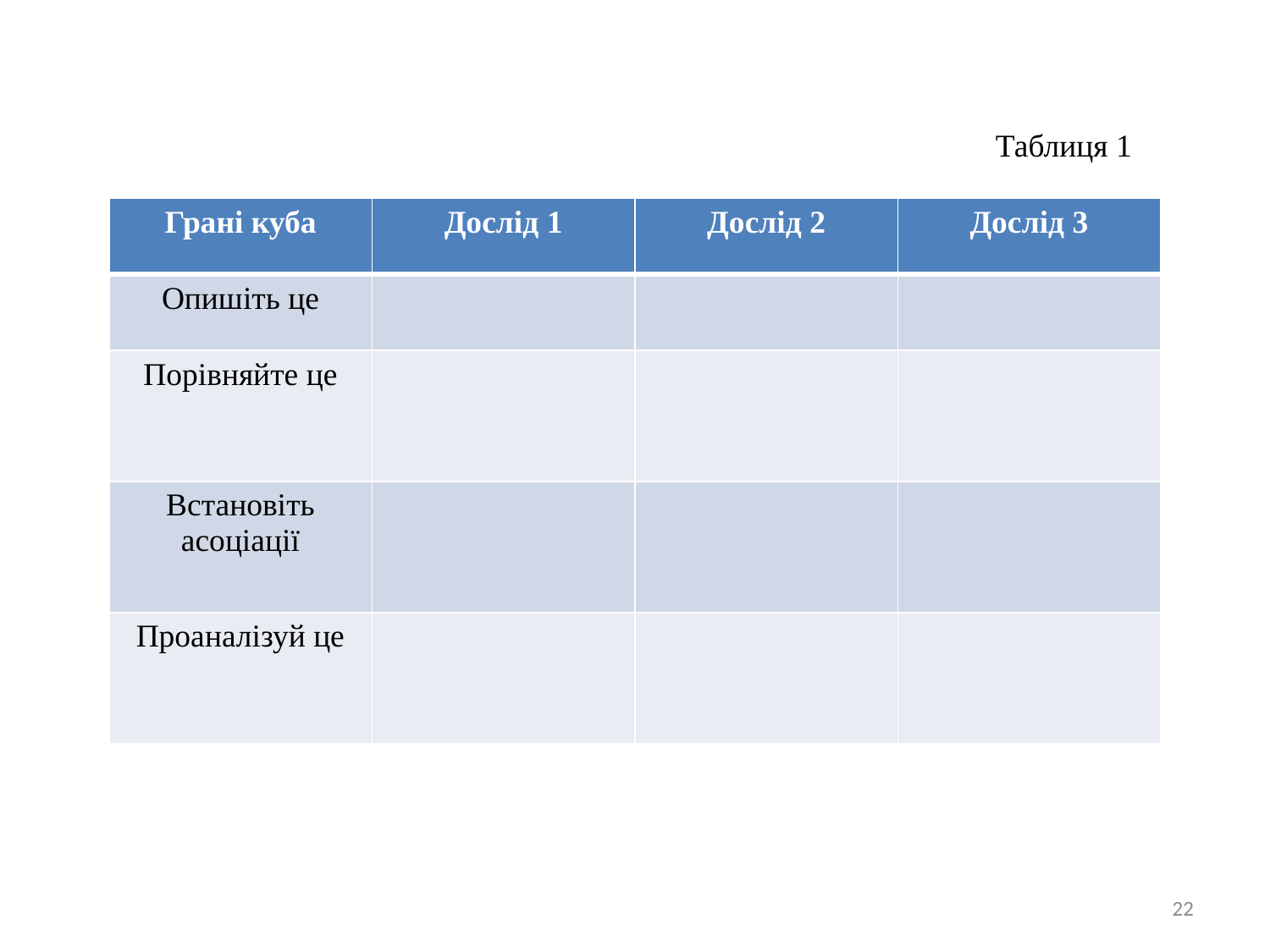

Таблиця 1
| Грані куба | Дослід 1 | Дослід 2 | Дослід 3 |
| --- | --- | --- | --- |
| Опишіть це |  |  |  |
| Порівняйте це |  |  |  |
| Встановіть асоціації |  |  |  |
| Проаналізуй це |  |  |  |

22